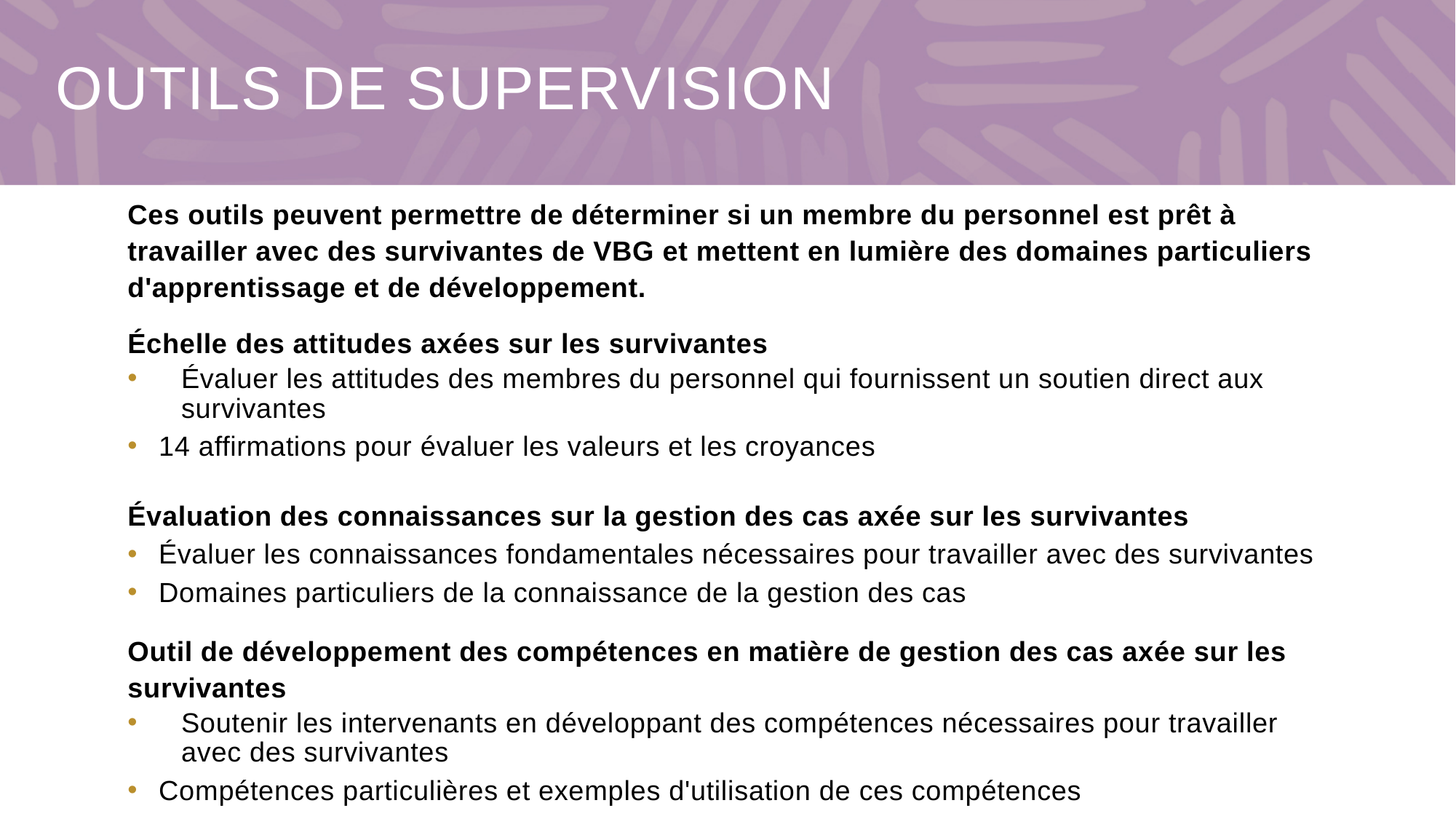

# Outils de supervision
Ces outils peuvent permettre de déterminer si un membre du personnel est prêt à travailler avec des survivantes de VBG et mettent en lumière des domaines particuliers d'apprentissage et de développement.
Échelle des attitudes axées sur les survivantes
Évaluer les attitudes des membres du personnel qui fournissent un soutien direct aux survivantes
14 affirmations pour évaluer les valeurs et les croyances

Évaluation des connaissances sur la gestion des cas axée sur les survivantes
Évaluer les connaissances fondamentales nécessaires pour travailler avec des survivantes
Domaines particuliers de la connaissance de la gestion des cas
Outil de développement des compétences en matière de gestion des cas axée sur les survivantes
Soutenir les intervenants en développant des compétences nécessaires pour travailler avec des survivantes
Compétences particulières et exemples d'utilisation de ces compétences